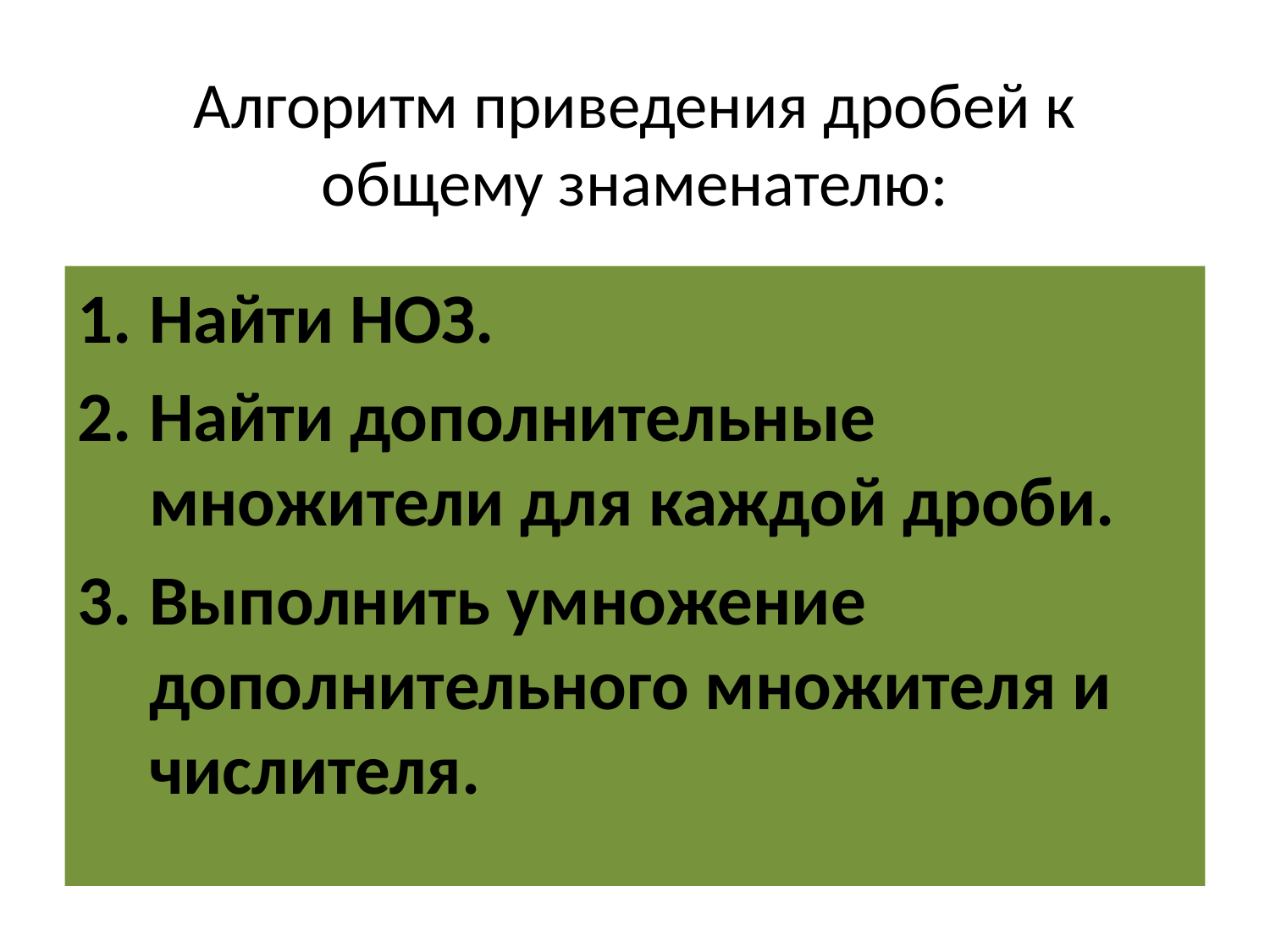

# Алгоритм приведения дробей к общему знаменателю:
Найти НОЗ.
Найти дополнительные множители для каждой дроби.
Выполнить умножение дополнительного множителя и числителя.